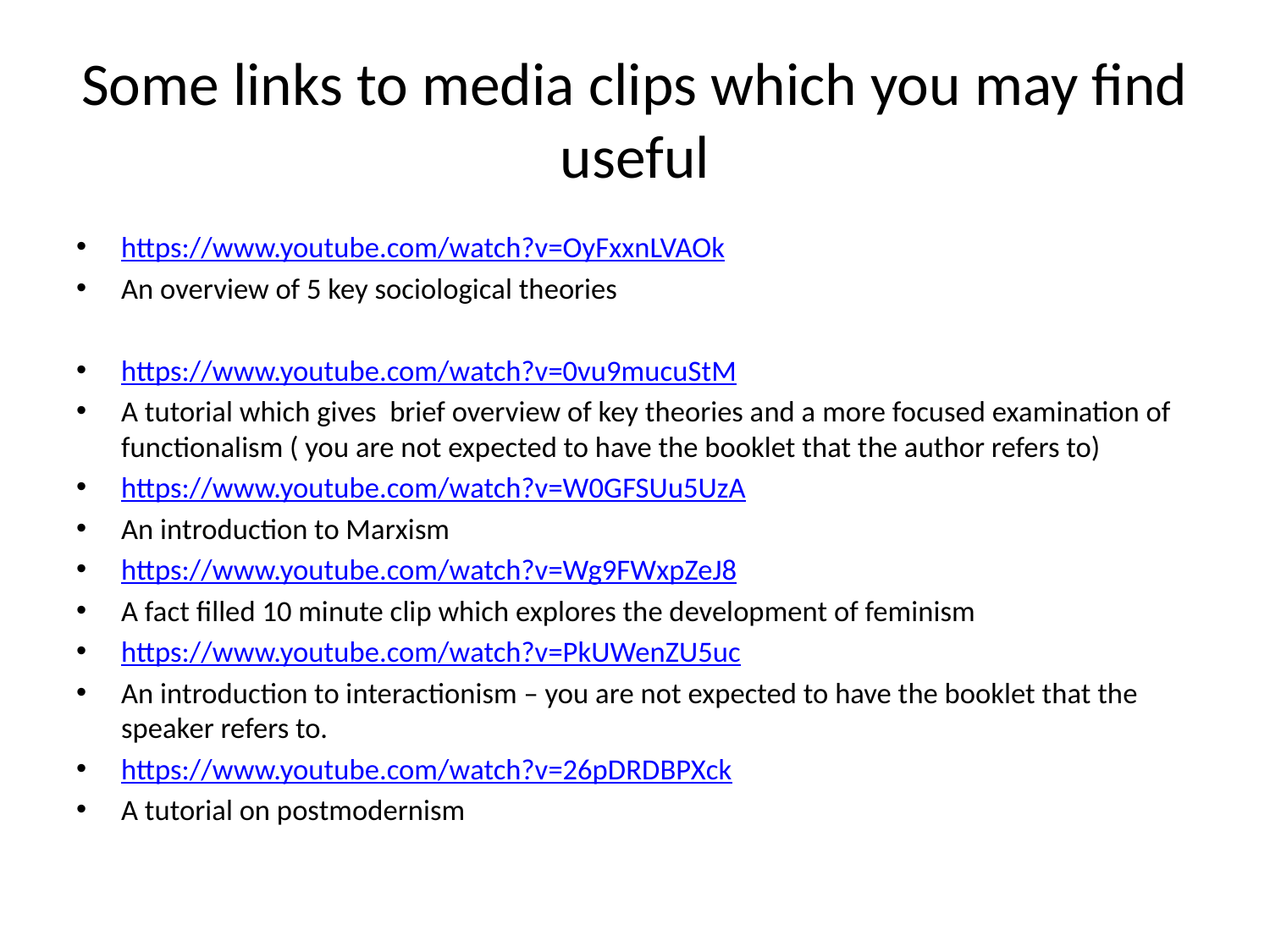

# Some links to media clips which you may find useful
https://www.youtube.com/watch?v=OyFxxnLVAOk
An overview of 5 key sociological theories

https://www.youtube.com/watch?v=0vu9mucuStM
A tutorial which gives  brief overview of key theories and a more focused examination of functionalism ( you are not expected to have the booklet that the author refers to)
https://www.youtube.com/watch?v=W0GFSUu5UzA
An introduction to Marxism
https://www.youtube.com/watch?v=Wg9FWxpZeJ8
A fact filled 10 minute clip which explores the development of feminism
https://www.youtube.com/watch?v=PkUWenZU5uc
An introduction to interactionism – you are not expected to have the booklet that the speaker refers to.
https://www.youtube.com/watch?v=26pDRDBPXck
A tutorial on postmodernism